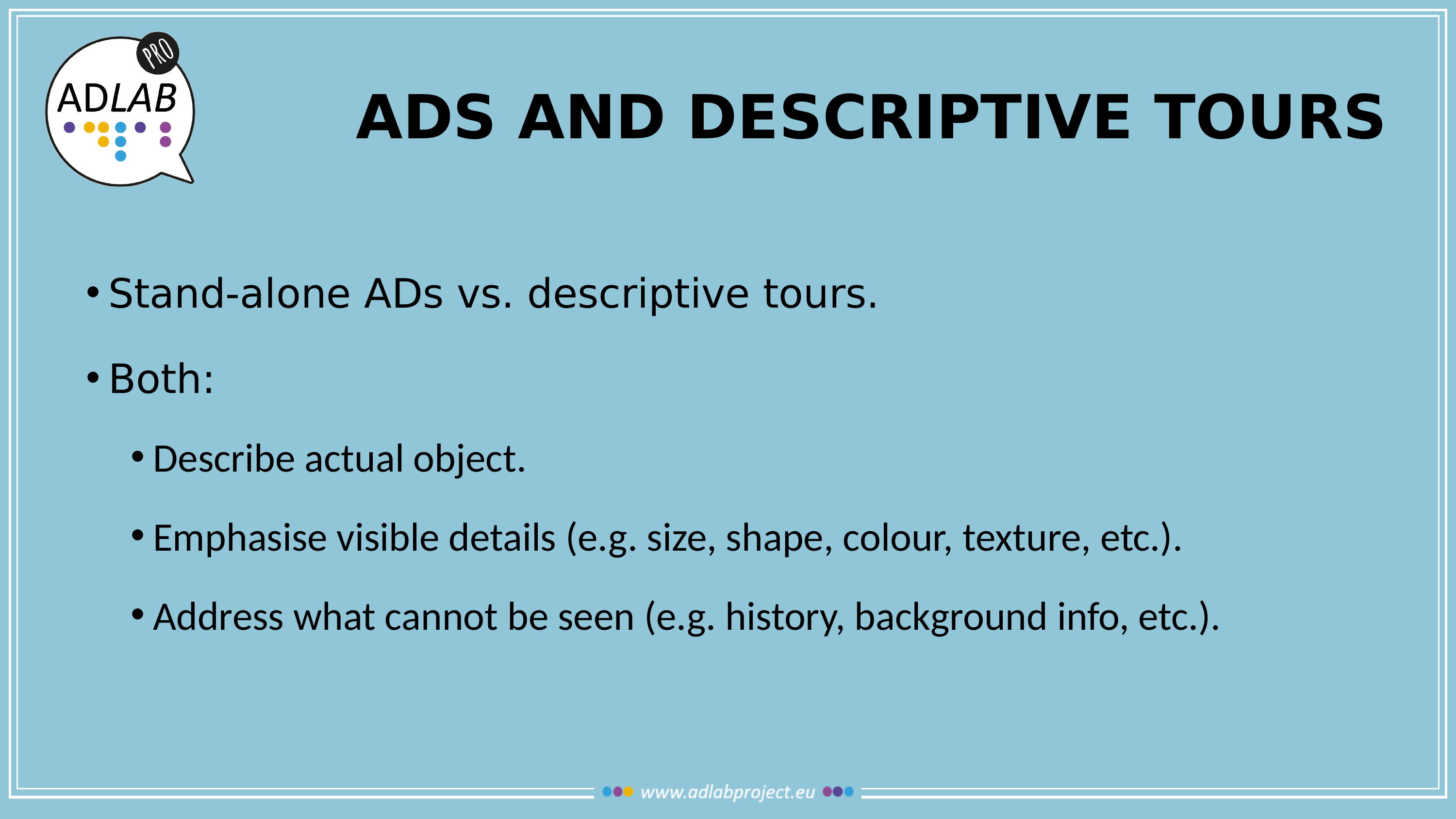

# Ads and descriptive tours
Stand-alone ADs vs. descriptive tours.
Both:
Describe actual object.
Emphasise visible details (e.g. size, shape, colour, texture, etc.).
Address what cannot be seen (e.g. history, background info, etc.).